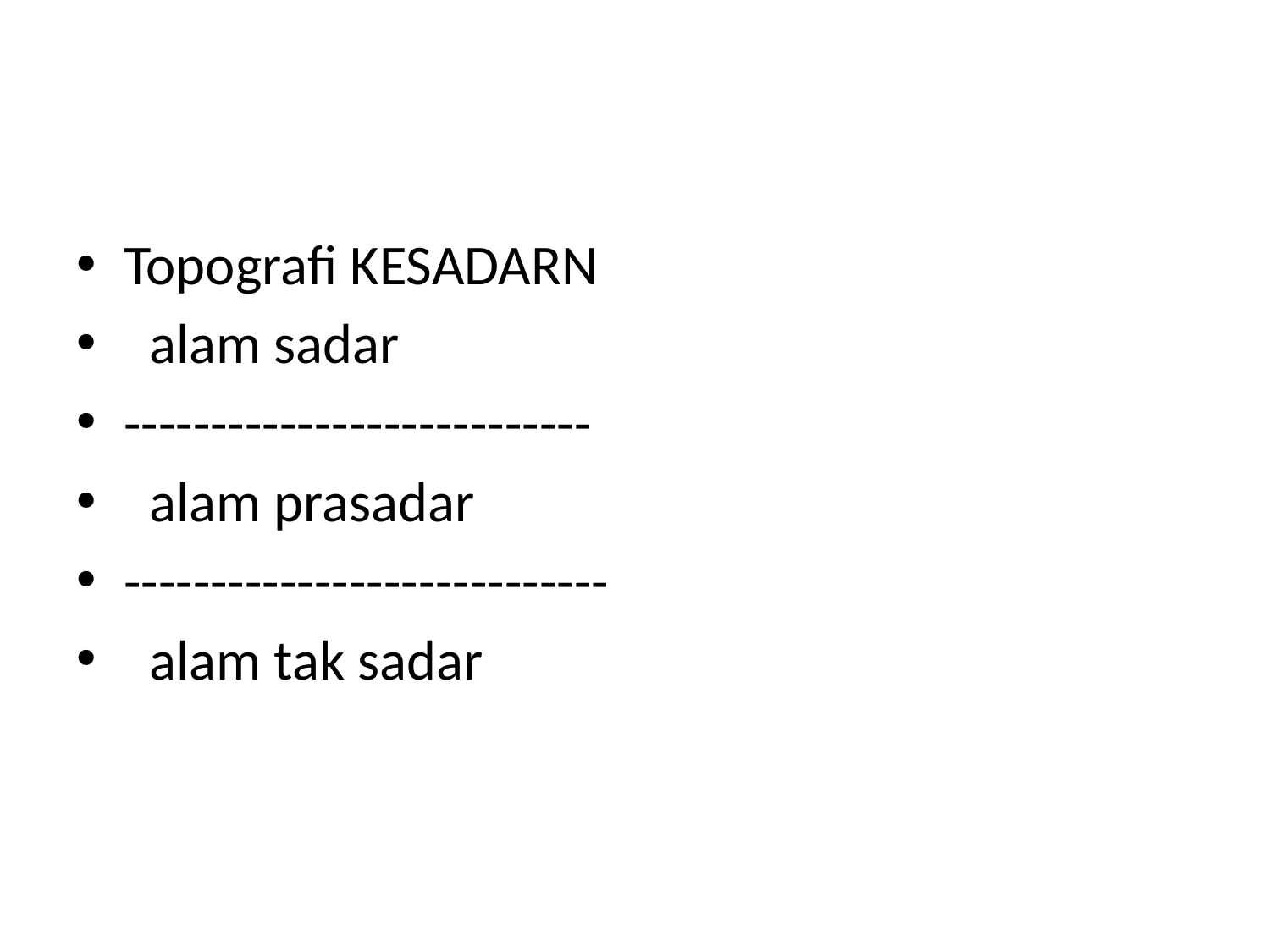

#
Topografi KESADARN
  alam sadar
---------------------------
  alam prasadar
----------------------------
  alam tak sadar